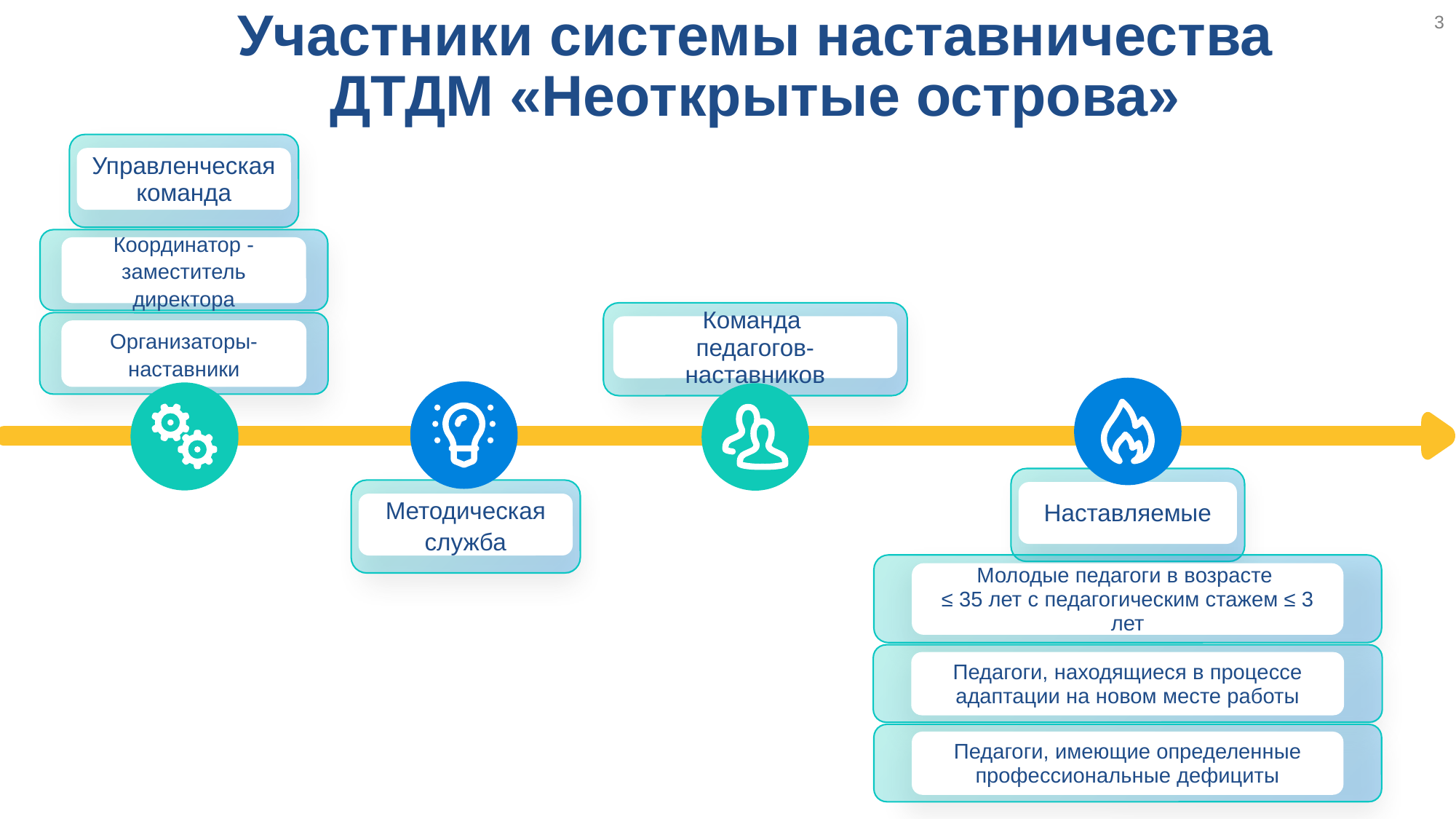

3
Участники системы наставничества

ДТДМ «Неоткрытые острова»

Управленческая команда

Координатор - заместитель директора

Организаторы-наставники

Команда
педагогов-наставников

Наставляемые

Молодые педагоги в возрасте
≤ 35 лет с педагогическим стажем ≤ 3 лет

Педагоги, находящиеся в процессе адаптации на новом месте работы

Педагоги, имеющие определенные профессиональные дефициты

Методическая служба